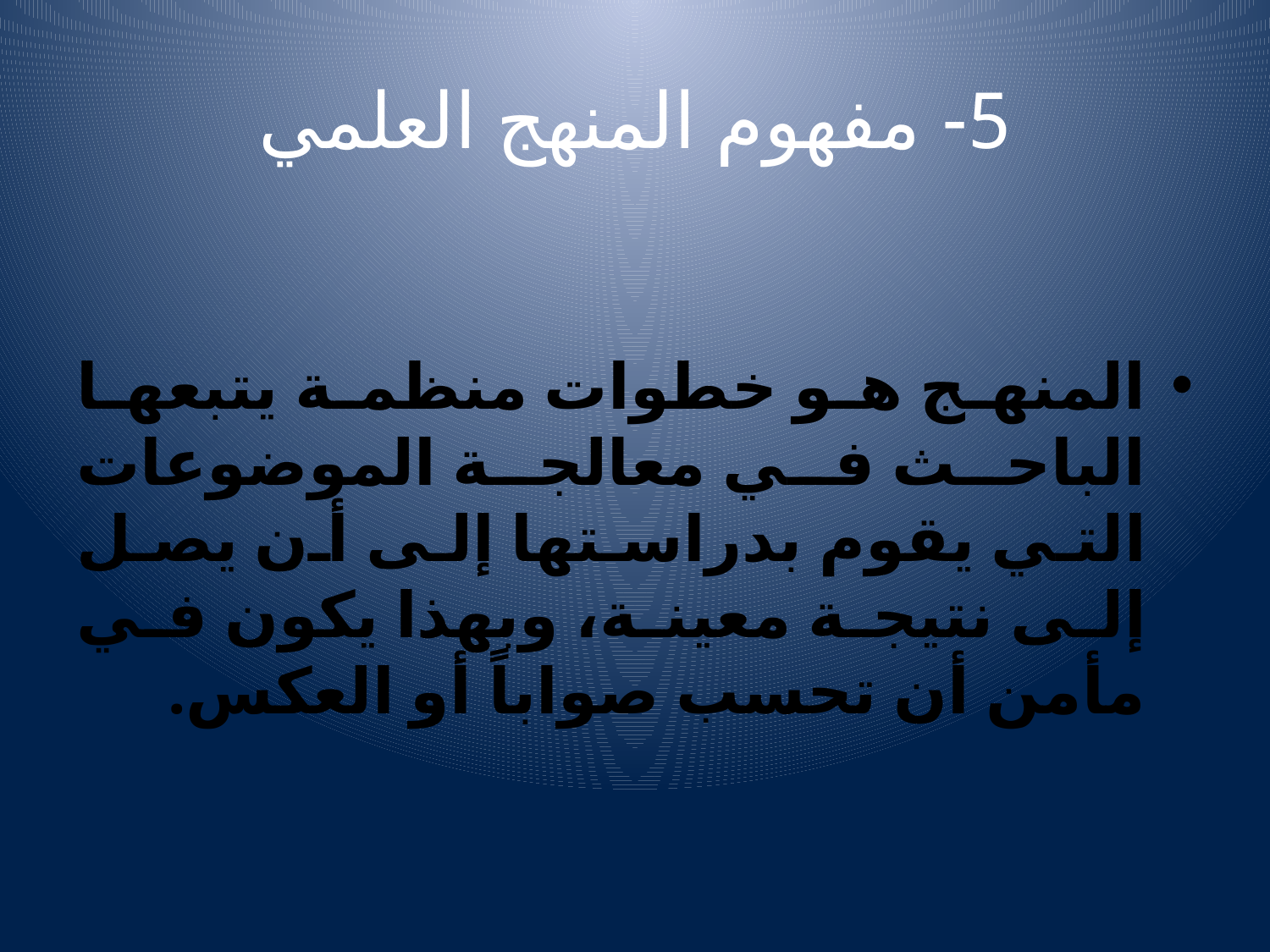

# 5- مفهوم المنهج العلمي
المنهج هو خطوات منظمة يتبعها الباحث في معالجة الموضوعات التي يقوم بدراستها إلى أن يصل إلى نتيجة معينة، وبهذا يكون في مأمن أن تحسب صواباً أو العكس.